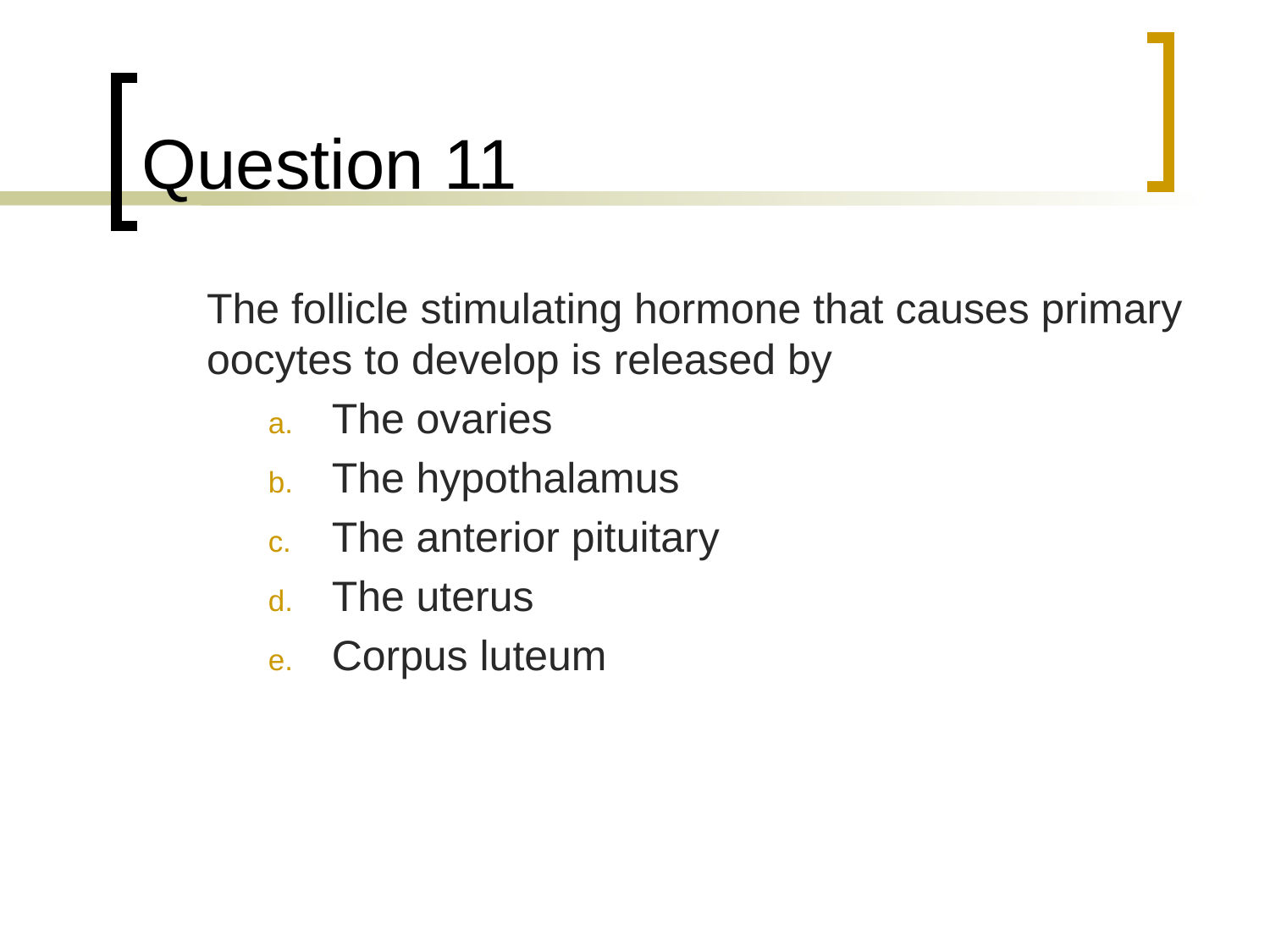

# Question 11
	The follicle stimulating hormone that causes primary oocytes to develop is released by
The ovaries
The hypothalamus
The anterior pituitary
The uterus
Corpus luteum